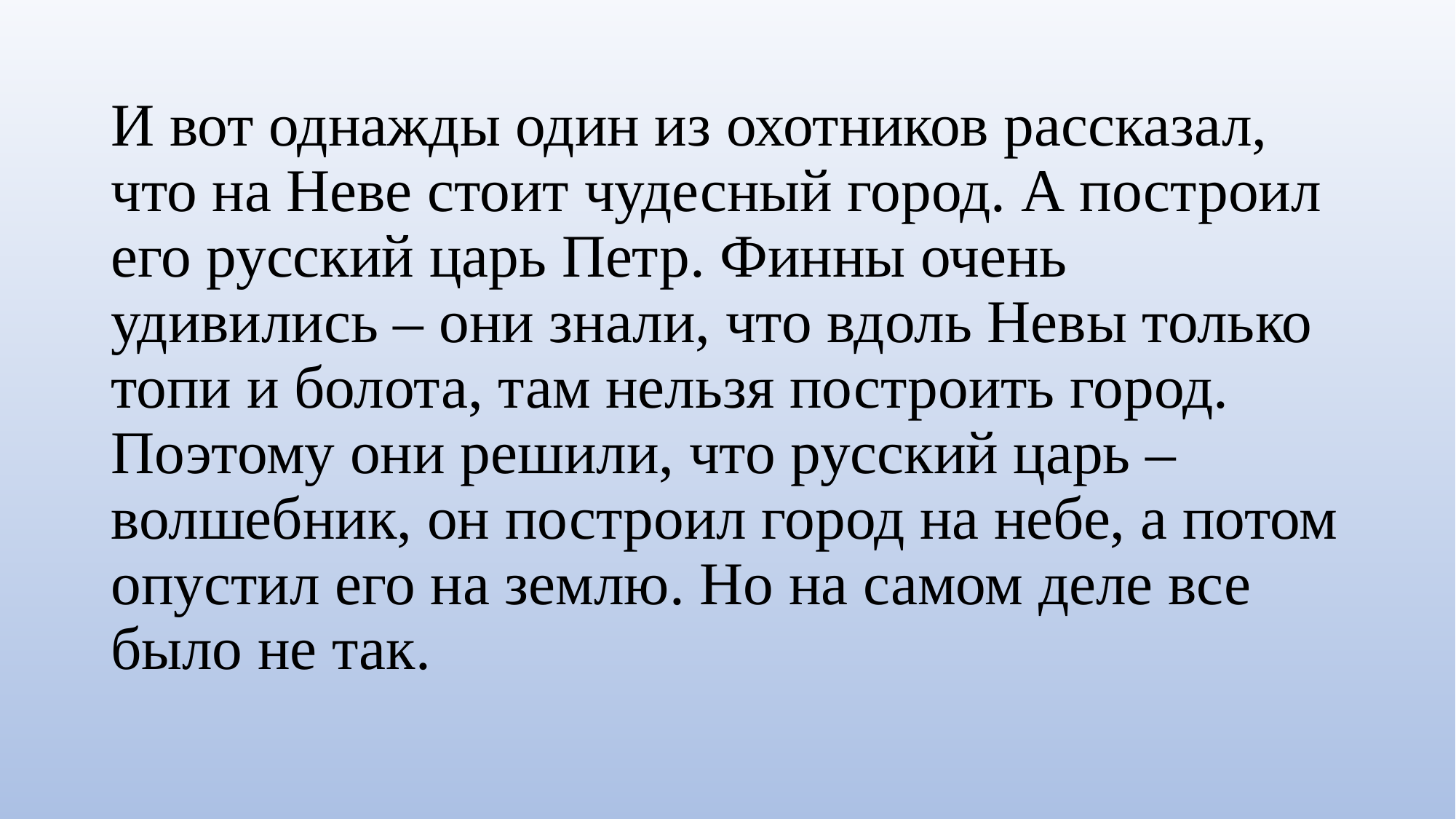

И вот однажды один из охотников рассказал, что на Неве стоит чудесный город. А построил его русский царь Петр. Финны очень удивились – они знали, что вдоль Невы только топи и болота, там нельзя построить город. Поэтому они решили, что русский царь – волшебник, он построил город на небе, а потом опустил его на землю. Но на самом деле все было не так.